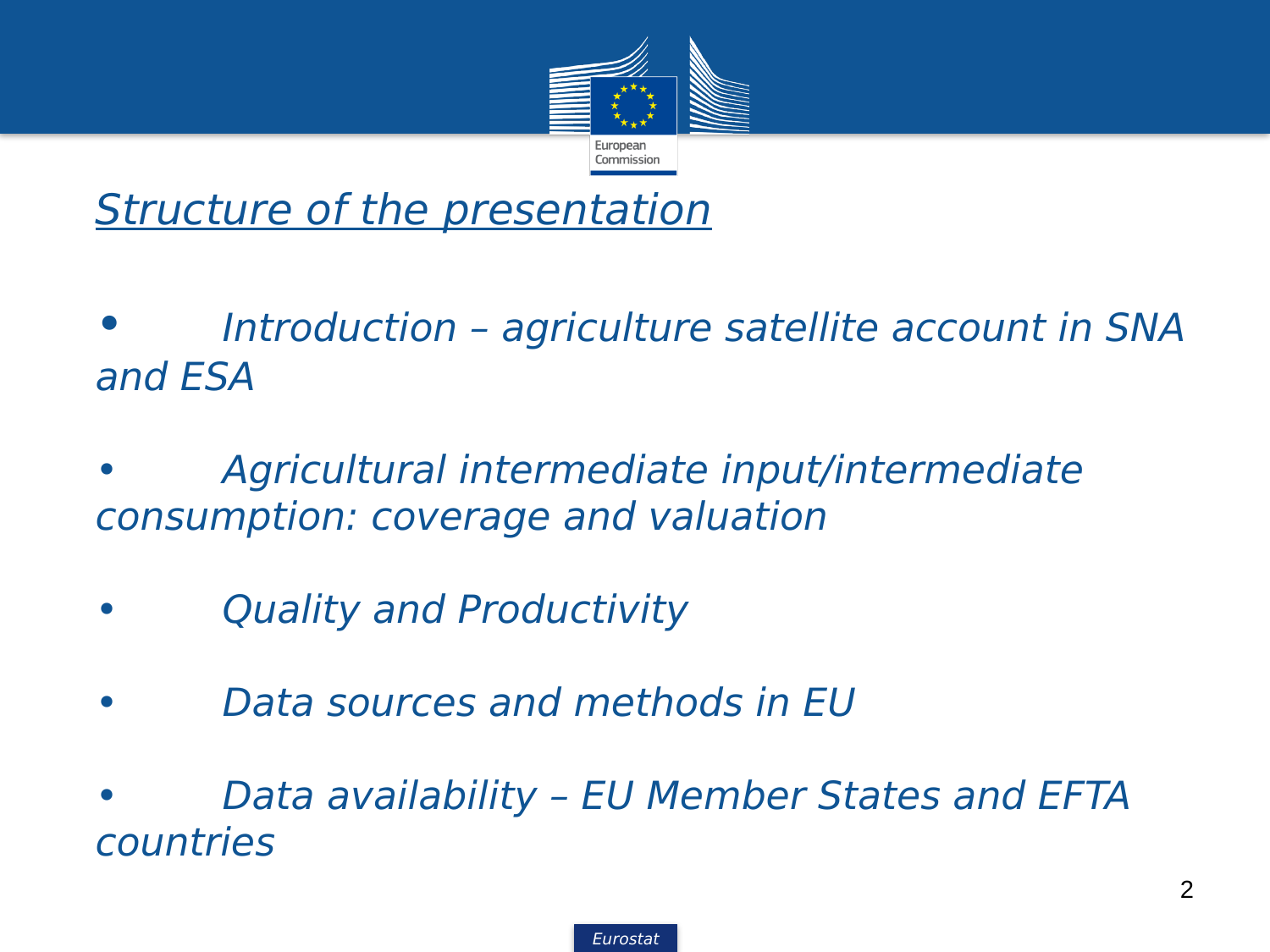

Structure of the presentation

•	Introduction – agriculture satellite account in SNA and ESA

• 	Agricultural intermediate input/intermediate consumption: coverage and valuation

• 	Quality and Productivity

•	Data sources and methods in EU

•	Data availability – EU Member States and EFTA countries

2